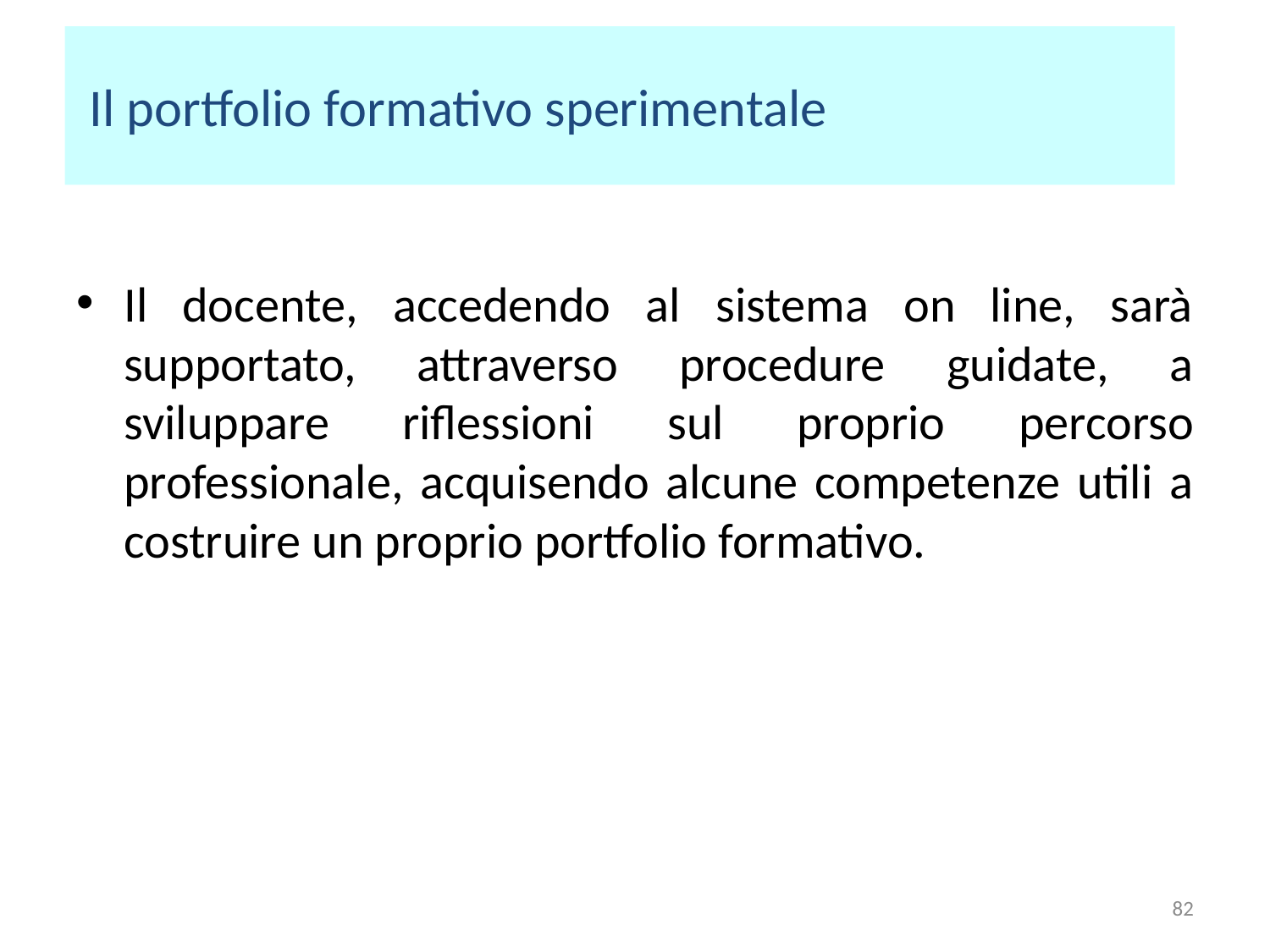

Il portfolio formativo sperimentale
Il docente, accedendo al sistema on line, sarà supportato, attraverso procedure guidate, a sviluppare riflessioni sul proprio percorso professionale, acquisendo alcune competenze utili a costruire un proprio portfolio formativo.

82